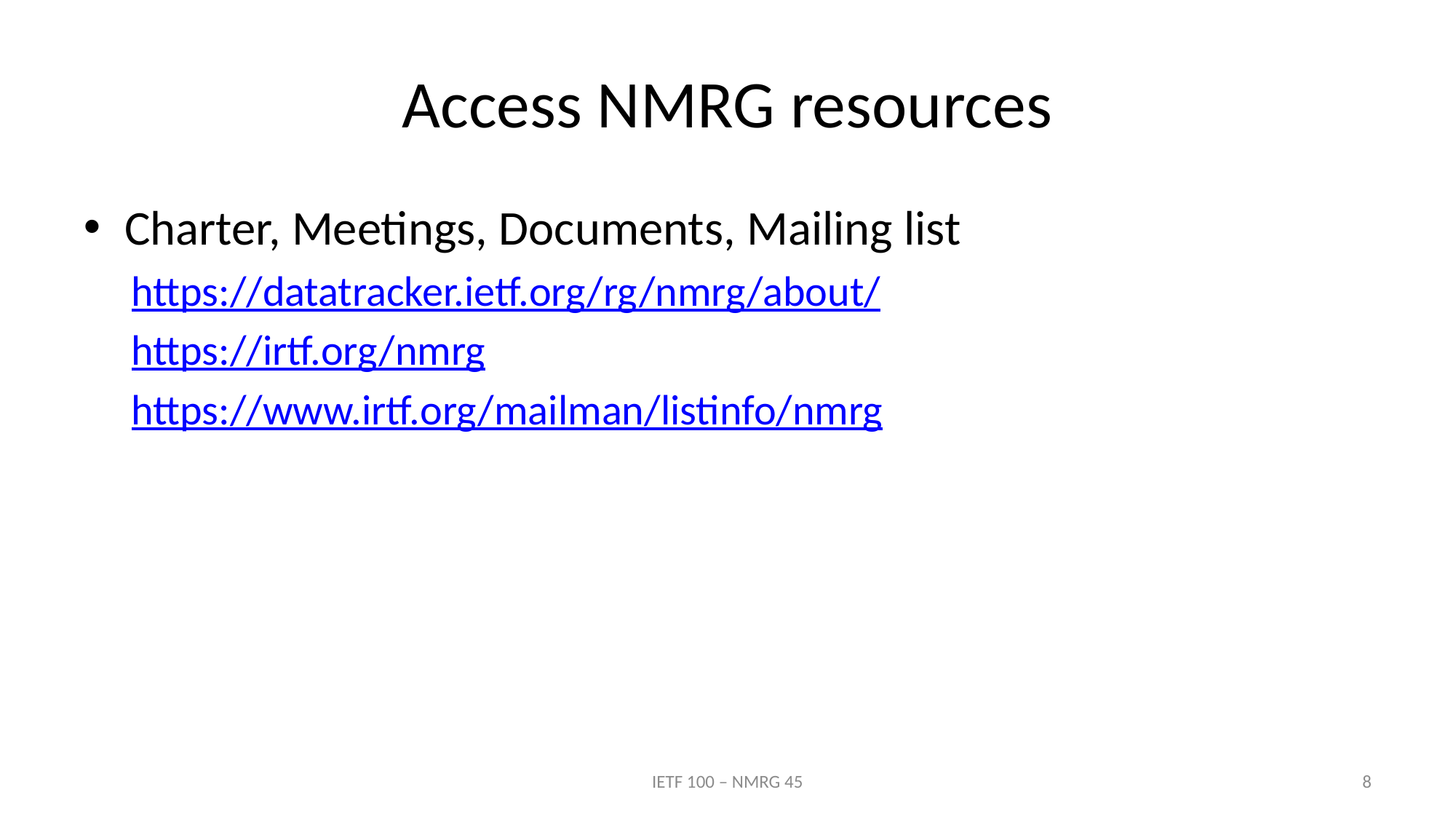

# Access NMRG resources
Charter, Meetings, Documents, Mailing list
https://datatracker.ietf.org/rg/nmrg/about/
https://irtf.org/nmrg
https://www.irtf.org/mailman/listinfo/nmrg

IETF 100 – NMRG 45
8